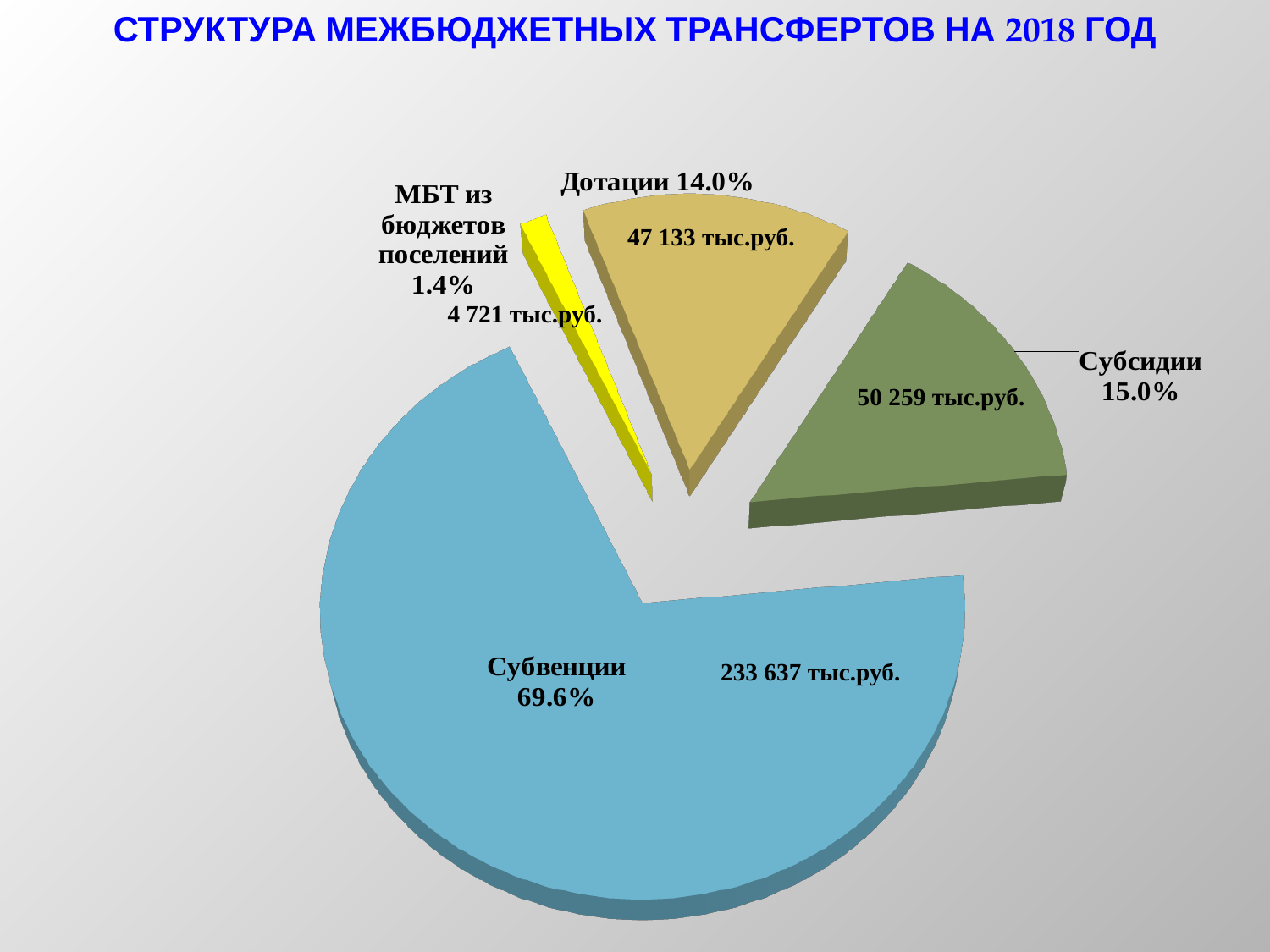

СТРУКТУРА МЕЖБЮДЖЕТНЫХ ТРАНСФЕРТОВ НА 2018 ГОД

[unsupported chart]

47 133 тыс.руб.
4 721 тыс.руб.
50 259 тыс.руб.
233 637 тыс.руб.